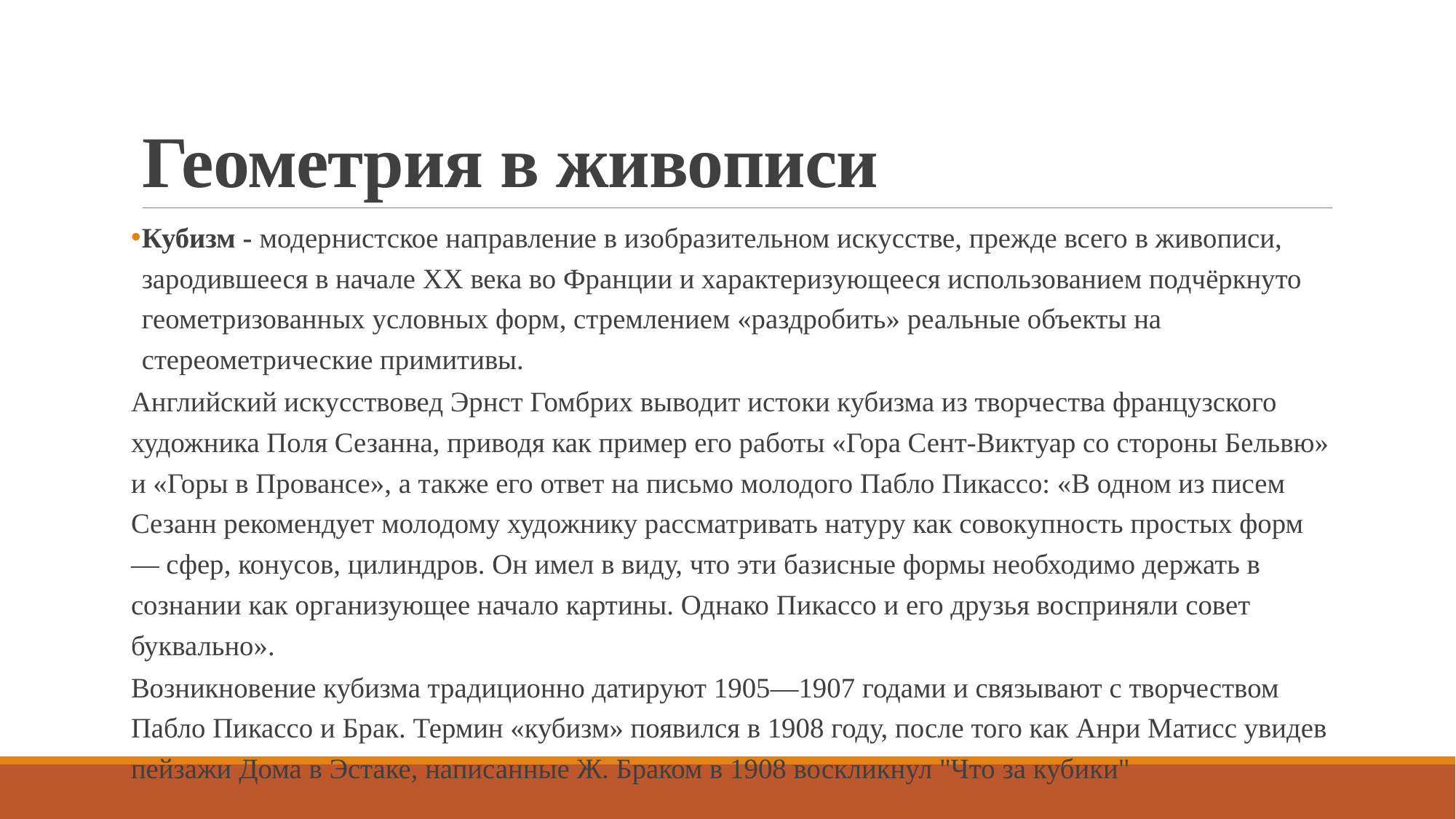

# Геометрия в живописи
Кубизм - модернистское направление в изобразительном искусстве, прежде всего в живописи, зародившееся в начале XX века во Франции и характеризующееся использованием подчёркнуто геометризованных условных форм, стремлением «раздробить» реальные объекты на стереометрические примитивы.
Английский искусствовед Эрнст Гомбрих выводит истоки кубизма из творчества французского художника Поля Сезанна, приводя как пример его работы «Гора Сент-Виктуар со стороны Бельвю» и «Горы в Провансе», а также его ответ на письмо молодого Пабло Пикассо: «В одном из писем Сезанн рекомендует молодому художнику рассматривать натуру как совокупность простых форм — сфер, конусов, цилиндров. Он имел в виду, что эти базисные формы необходимо держать в сознании как организующее начало картины. Однако Пикассо и его друзья восприняли совет буквально».
Возникновение кубизма традиционно датируют 1905—1907 годами и связывают с творчеством Пабло Пикассо и Брак. Термин «кубизм» появился в 1908 году, после того как Анри Матисс увидев пейзажи Дома в Эстаке, написанные Ж. Браком в 1908 воскликнул "Что за кубики"